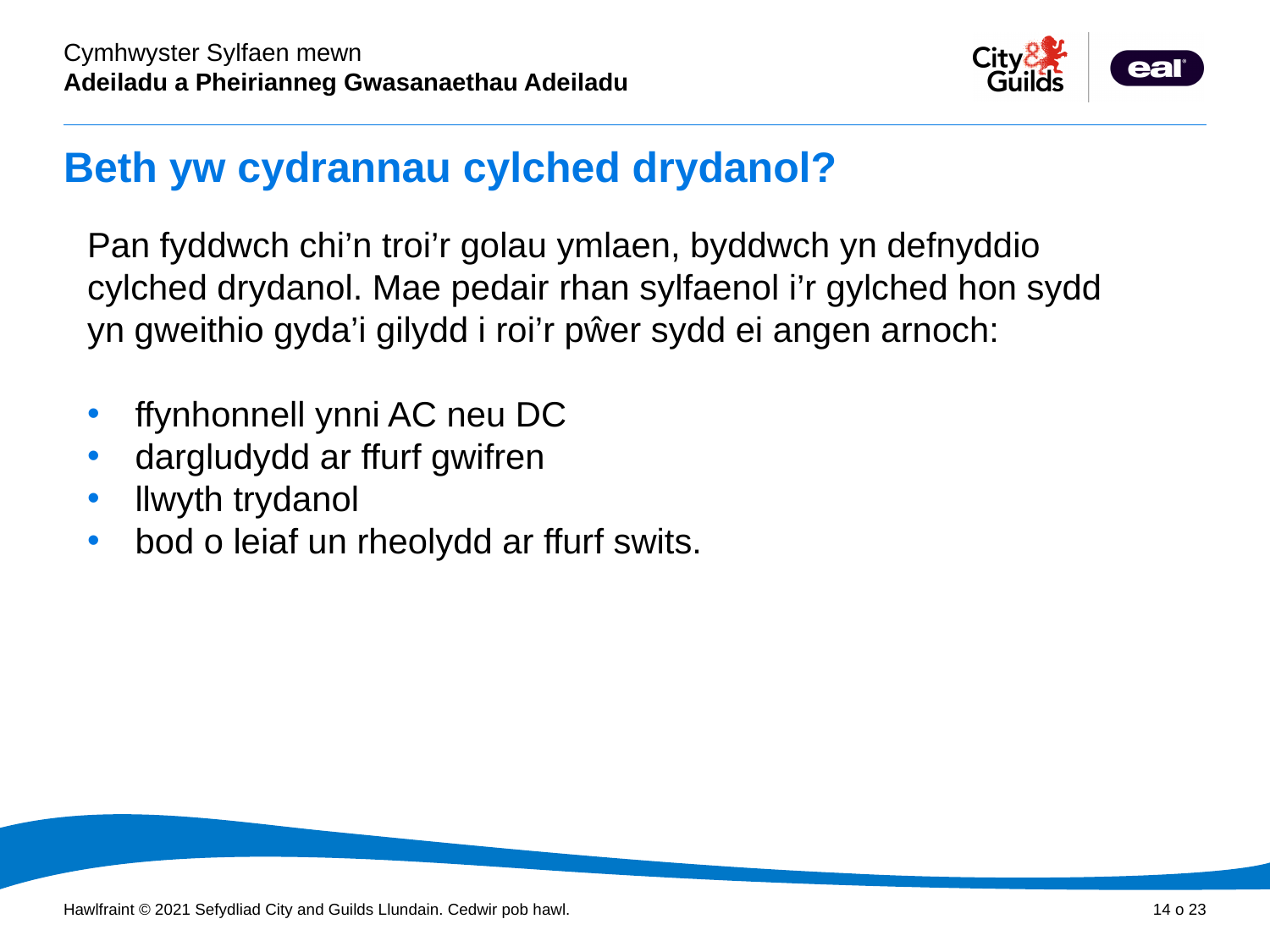

# Beth yw cydrannau cylched drydanol?
Pan fyddwch chi’n troi’r golau ymlaen, byddwch yn defnyddio cylched drydanol. Mae pedair rhan sylfaenol i’r gylched hon sydd yn gweithio gyda’i gilydd i roi’r pŵer sydd ei angen arnoch:

ffynhonnell ynni AC neu DC
dargludydd ar ffurf gwifren
llwyth trydanol
bod o leiaf un rheolydd ar ffurf swits.